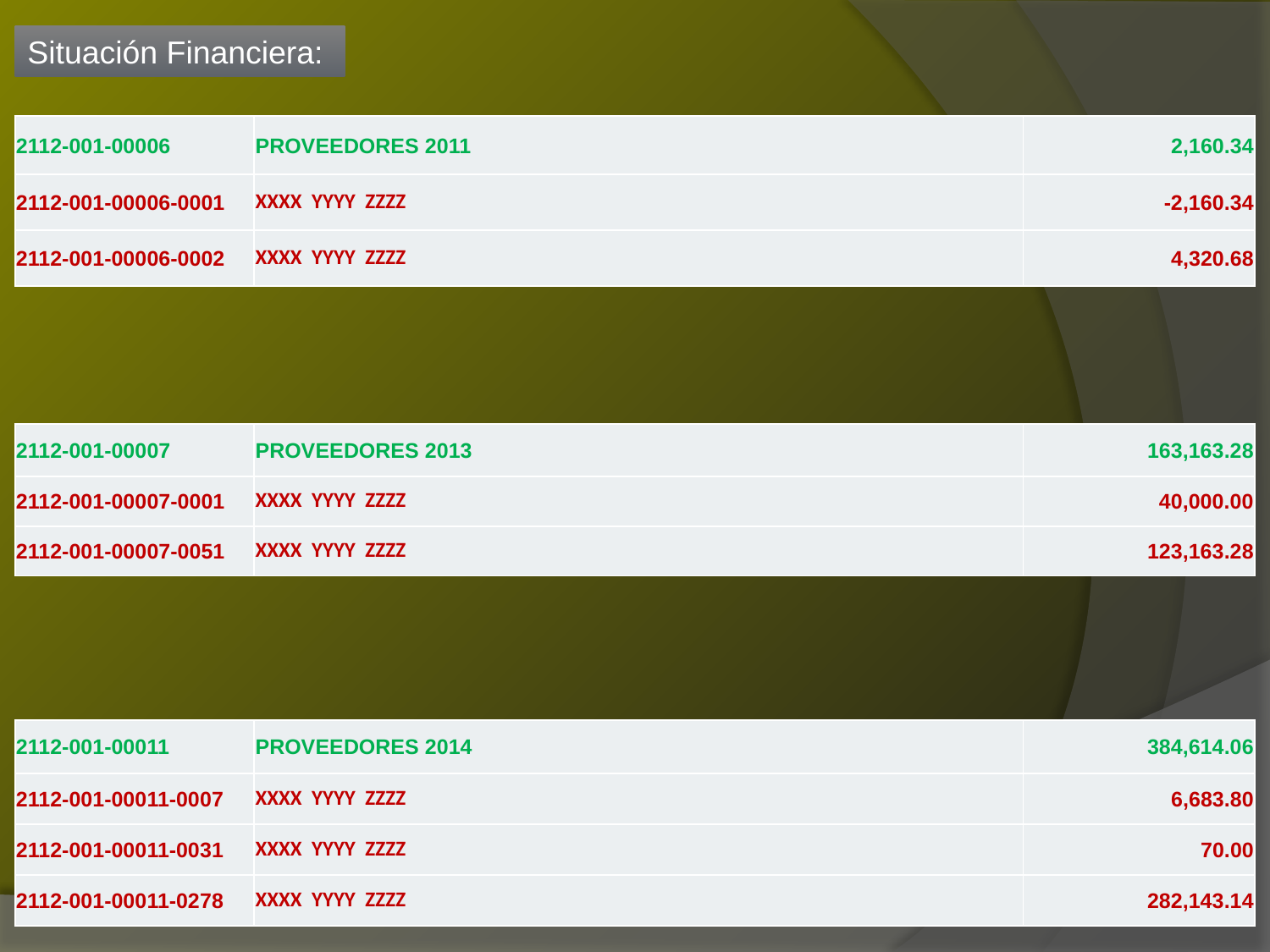

Situación Financiera:
| 2112-001-00006 | PROVEEDORES 2011 | 2,160.34 |
| --- | --- | --- |
| 2112-001-00006-0001 | XXXX YYYY ZZZZ | -2,160.34 |
| 2112-001-00006-0002 | XXXX YYYY ZZZZ | 4,320.68 |
| 2112-001-00007 | PROVEEDORES 2013 | 163,163.28 |
| --- | --- | --- |
| 2112-001-00007-0001 | XXXX YYYY ZZZZ | 40,000.00 |
| 2112-001-00007-0051 | XXXX YYYY ZZZZ | 123,163.28 |
| 2112-001-00011 | PROVEEDORES 2014 | 384,614.06 |
| --- | --- | --- |
| 2112-001-00011-0007 | XXXX YYYY ZZZZ | 6,683.80 |
| 2112-001-00011-0031 | XXXX YYYY ZZZZ | 70.00 |
| 2112-001-00011-0278 | XXXX YYYY ZZZZ | 282,143.14 |